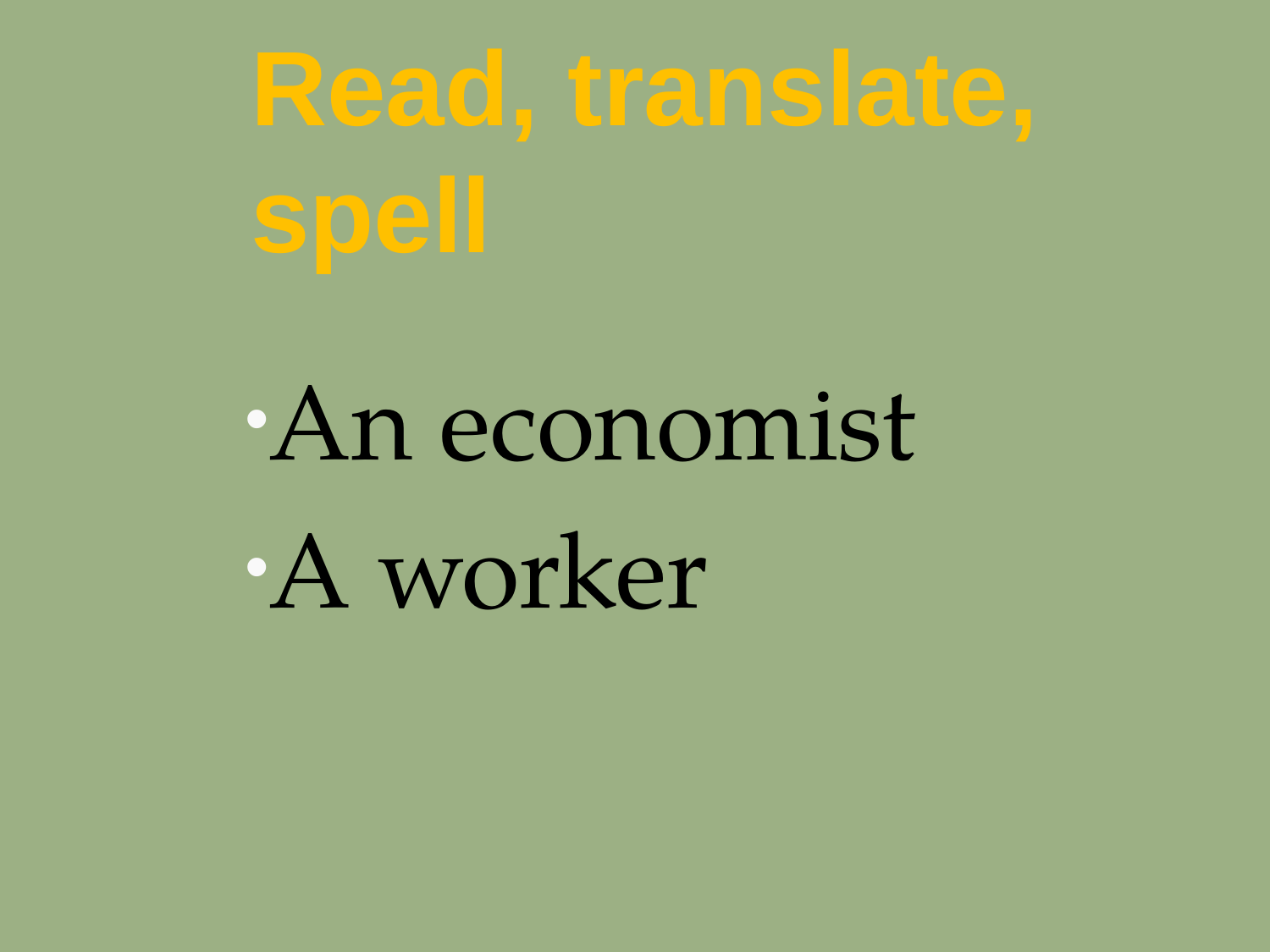

# Read, translate, spell
An economist
A worker